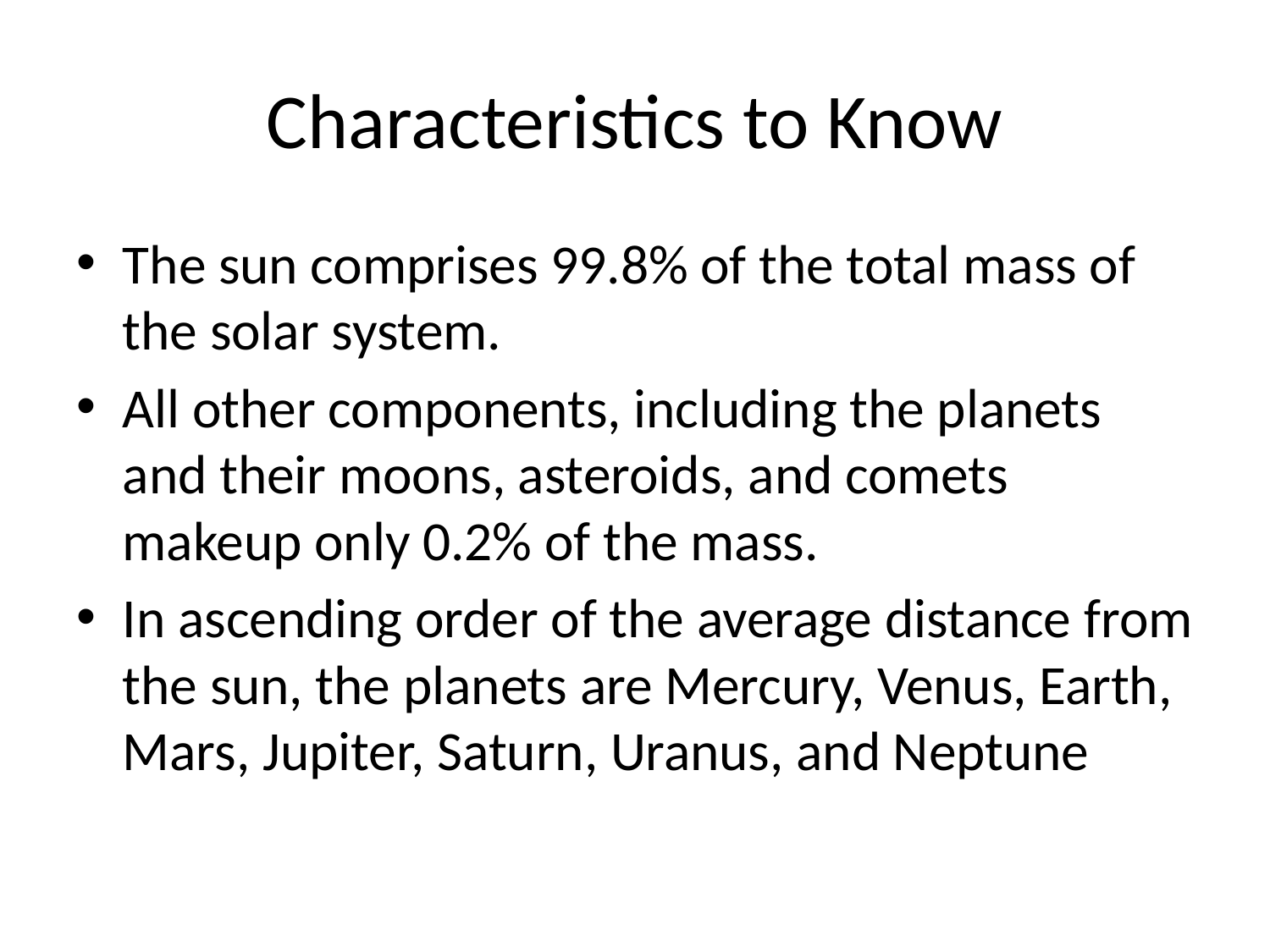

# Characteristics to Know
The sun comprises 99.8% of the total mass of the solar system.
All other components, including the planets and their moons, asteroids, and comets makeup only 0.2% of the mass.
In ascending order of the average distance from the sun, the planets are Mercury, Venus, Earth, Mars, Jupiter, Saturn, Uranus, and Neptune